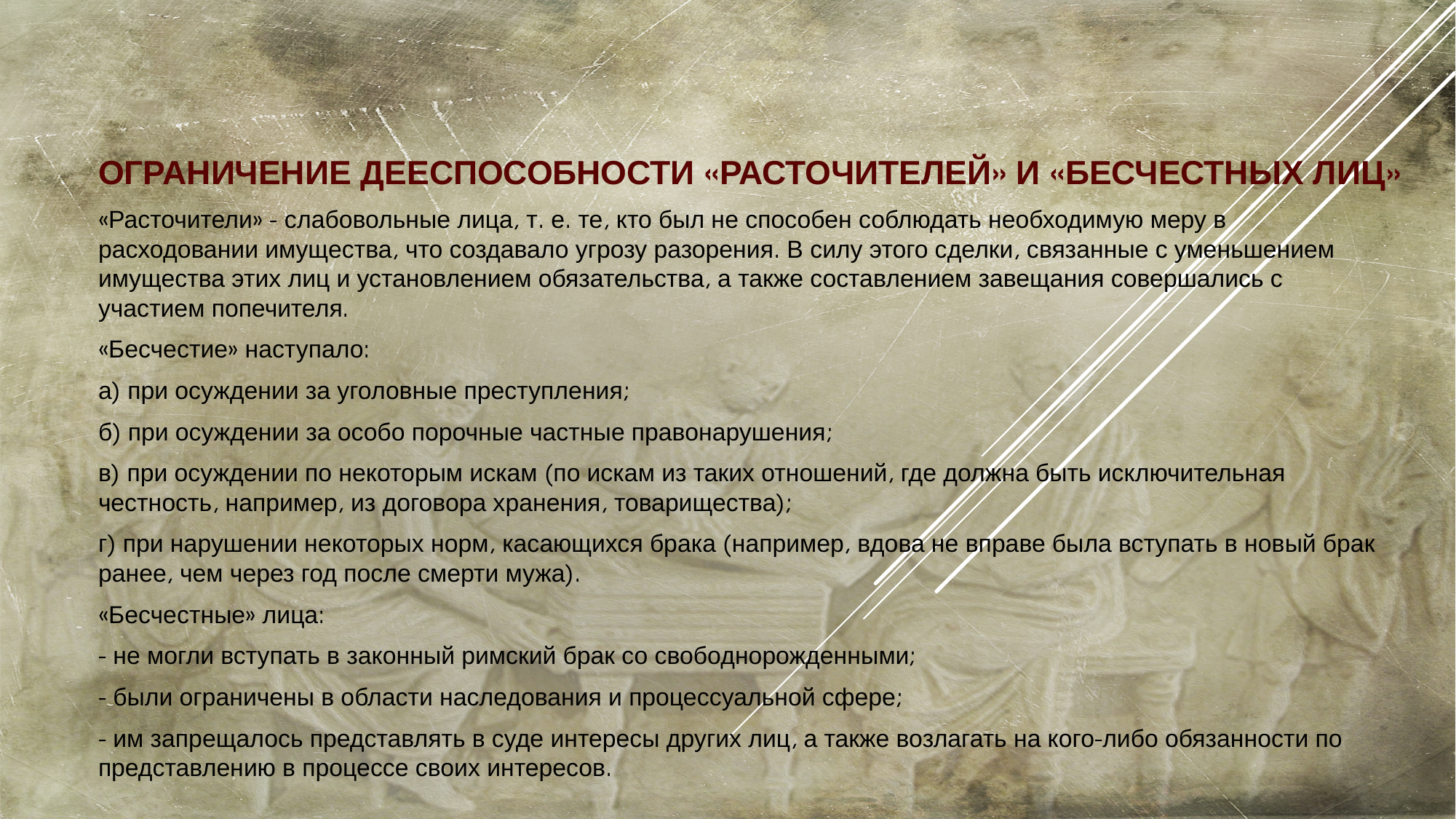

# ОГРАНИЧЕНИЕ ДЕЕСПОСОБНОСТИ «РАСТОЧИТЕЛЕЙ» И «БЕСЧЕСТНЫХ ЛИЦ»
«Расточители» - слабовольные лица, т. е. те, кто был не способен соблюдать необходимую меру в расходовании имущества, что создавало угрозу разорения. В силу этого сделки, связанные с уменьшением имущества этих лиц и установлением обязательства, а также составлением завещания совершались с участием попечителя.
«Бесчестие» наступало:
а) при осуждении за уголовные преступления;
б) при осуждении за особо порочные частные правонарушения;
в) при осуждении по некоторым искам (по искам из таких отношений, где должна быть исключительная честность, например, из договора хранения, товарищества);
г) при нарушении некоторых норм, касающихся брака (например, вдова не вправе была вступать в новый брак ранее, чем через год после смерти мужа).
«Бесчестные» лица:
- не могли вступать в законный римский брак со свободнорожденными;
- были ограничены в области наследования и процессуальной сфере;
- им запрещалось представлять в суде интересы других лиц, а также возлагать на кого-либо обязанности по представлению в процессе своих интересов.